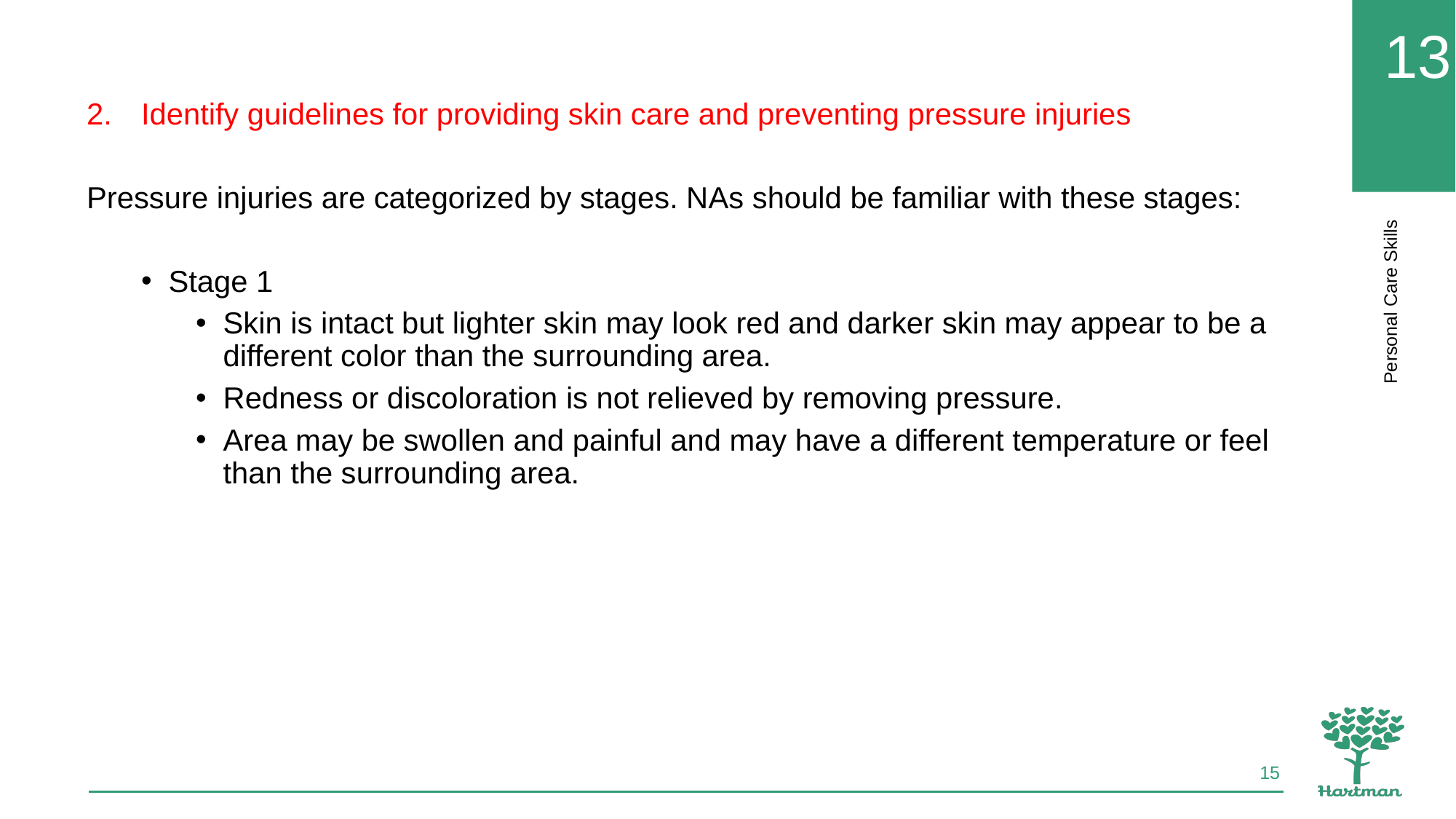

Identify guidelines for providing skin care and preventing pressure injuries

Pressure injuries are categorized by stages. NAs should be familiar with these stages:

Stage 1
Skin is intact but lighter skin may look red and darker skin may appear to be a different color than the surrounding area.
Redness or discoloration is not relieved by removing pressure.
Area may be swollen and painful and may have a different temperature or feel than the surrounding area.

15